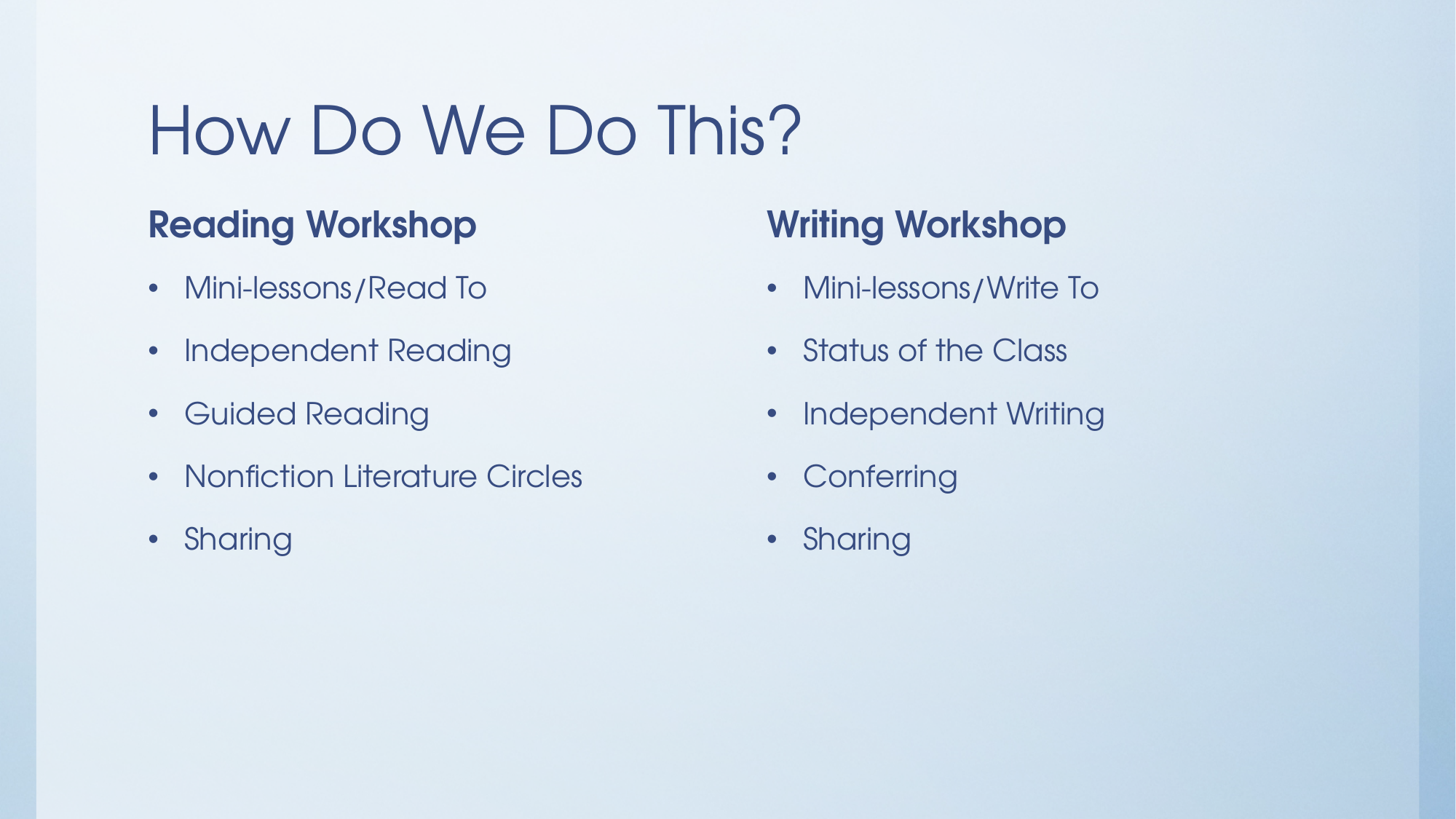

# How Do We Do This?
Reading Workshop
Writing Workshop
Mini-lessons/Read To
Independent Reading
Guided Reading
Nonfiction Literature Circles
Sharing

Mini-lessons/Write To
Status of the Class
Independent Writing
Conferring
Sharing